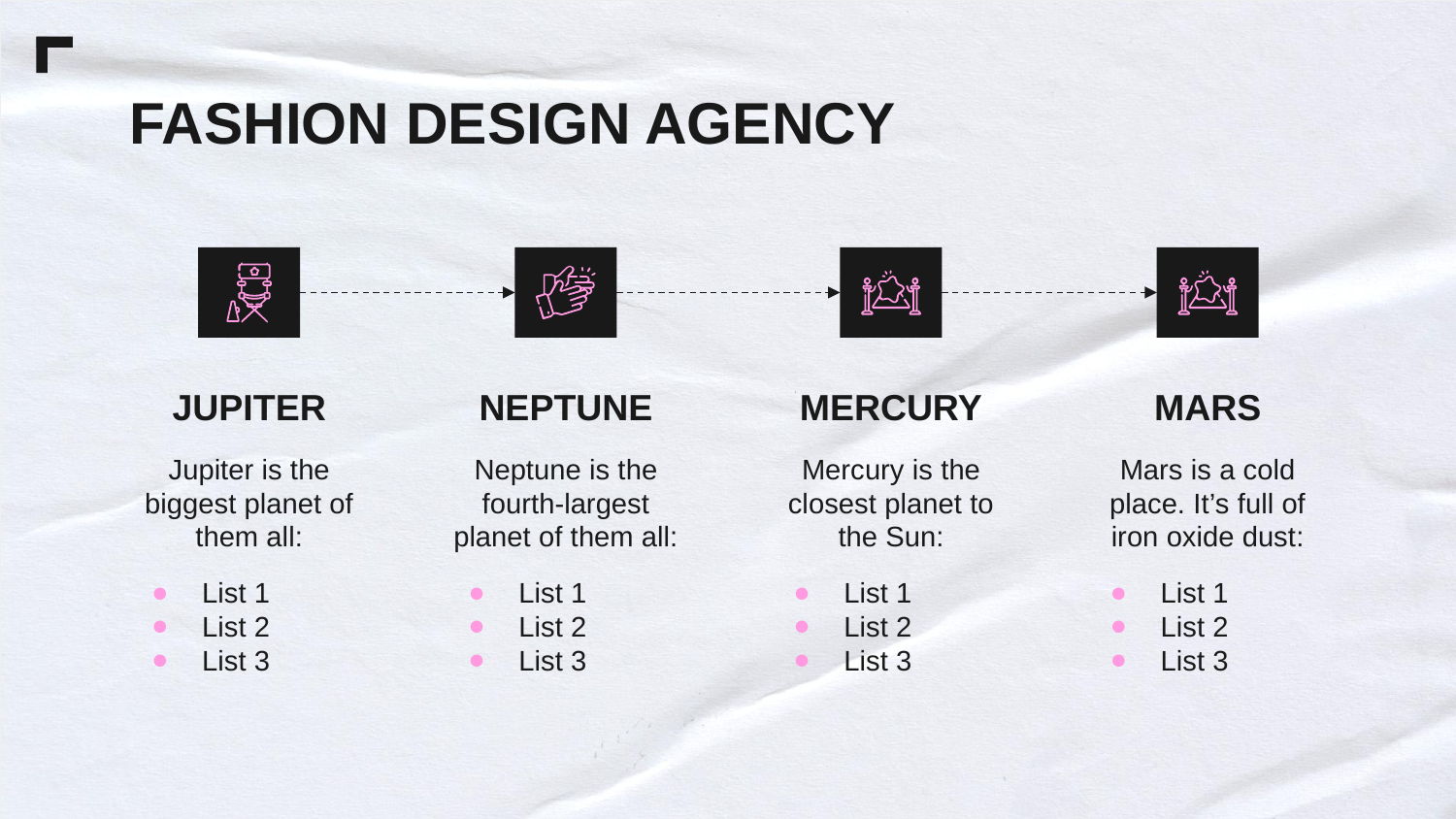

# FASHION DESIGN AGENCY

JUPITER
Jupiter is the biggest planet of them all:
List 1
List 2
List 3

NEPTUNE
Neptune is the fourth-largest planet of them all:
List 1
List 2
List 3

MERCURY
Mercury is the closest planet to the Sun:
List 1
List 2
List 3

MARS
Mars is a cold place. It’s full of iron oxide dust:
List 1
List 2
List 3